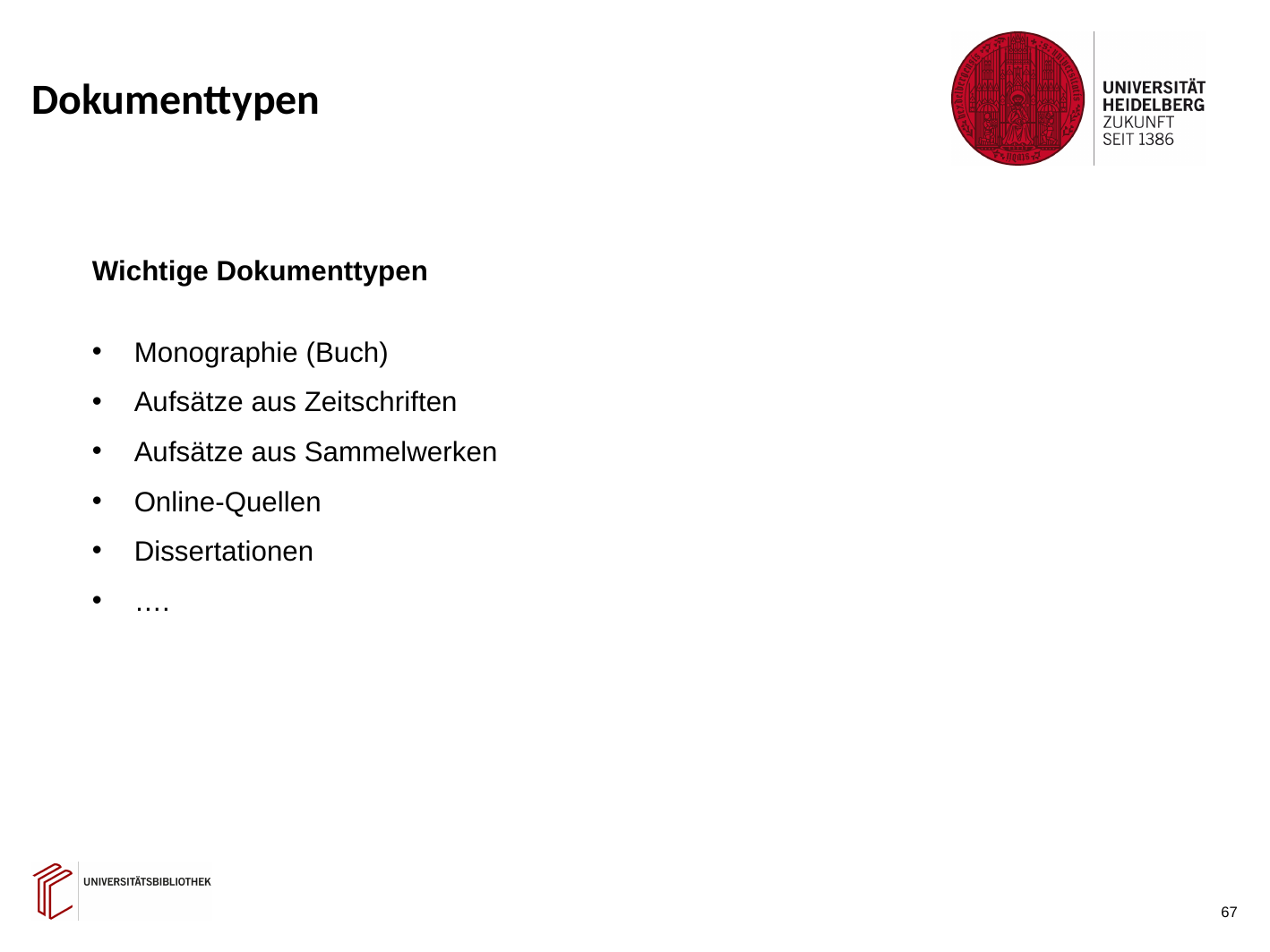

# Dokumenttypen
Wichtige Dokumenttypen
Monographie (Buch)
Aufsätze aus Zeitschriften
Aufsätze aus Sammelwerken
Online-Quellen
Dissertationen
….

67